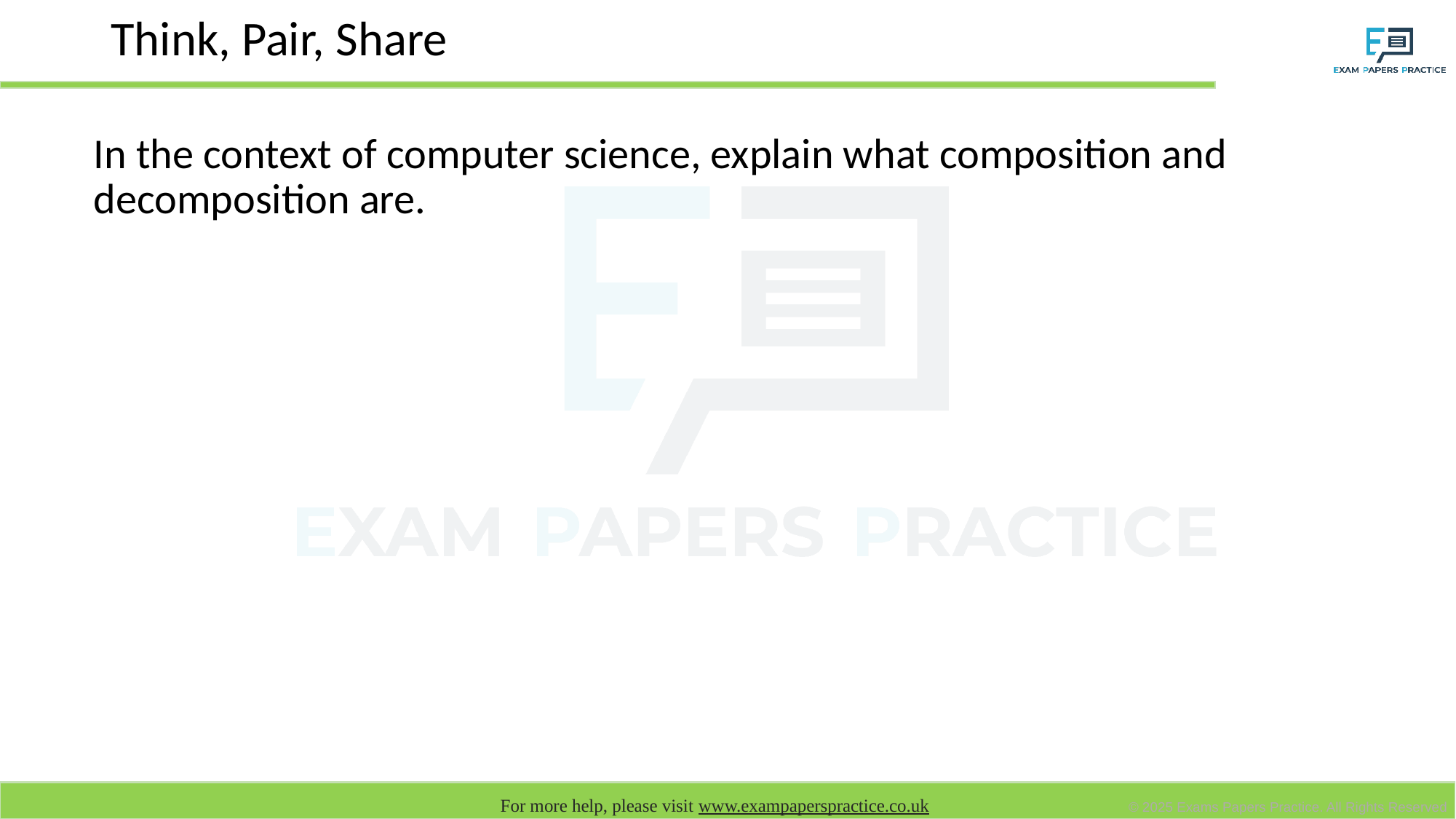

# Think, Pair, Share
In the context of computer science, explain what composition and decomposition are.